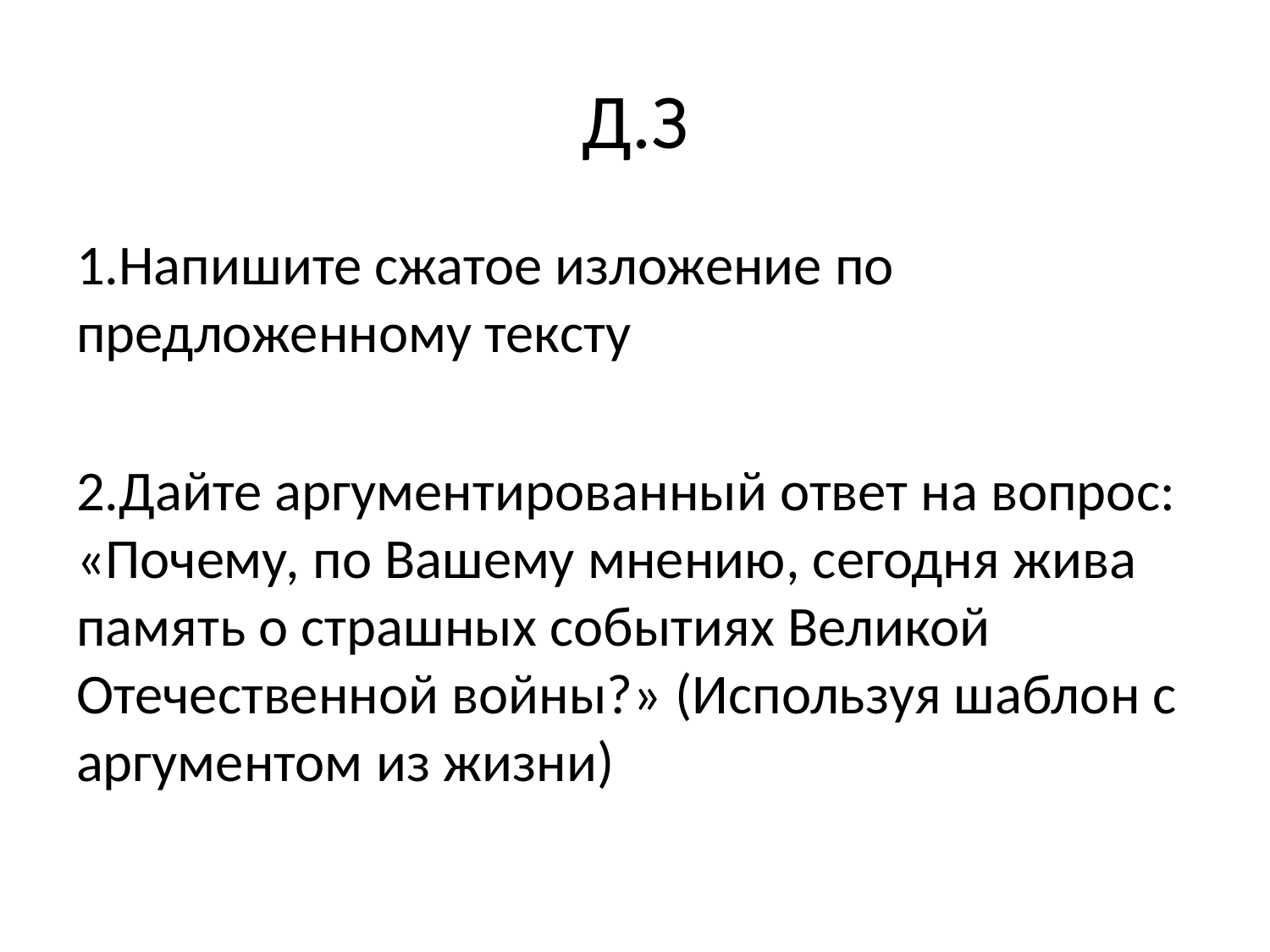

# Д.З
1.Напишите сжатое изложение по предложенному тексту

2.Дайте аргументированный ответ на вопрос: «Почему, по Вашему мнению, сегодня жива память о страшных событиях Великой Отечественной войны?» (Используя шаблон с аргументом из жизни)